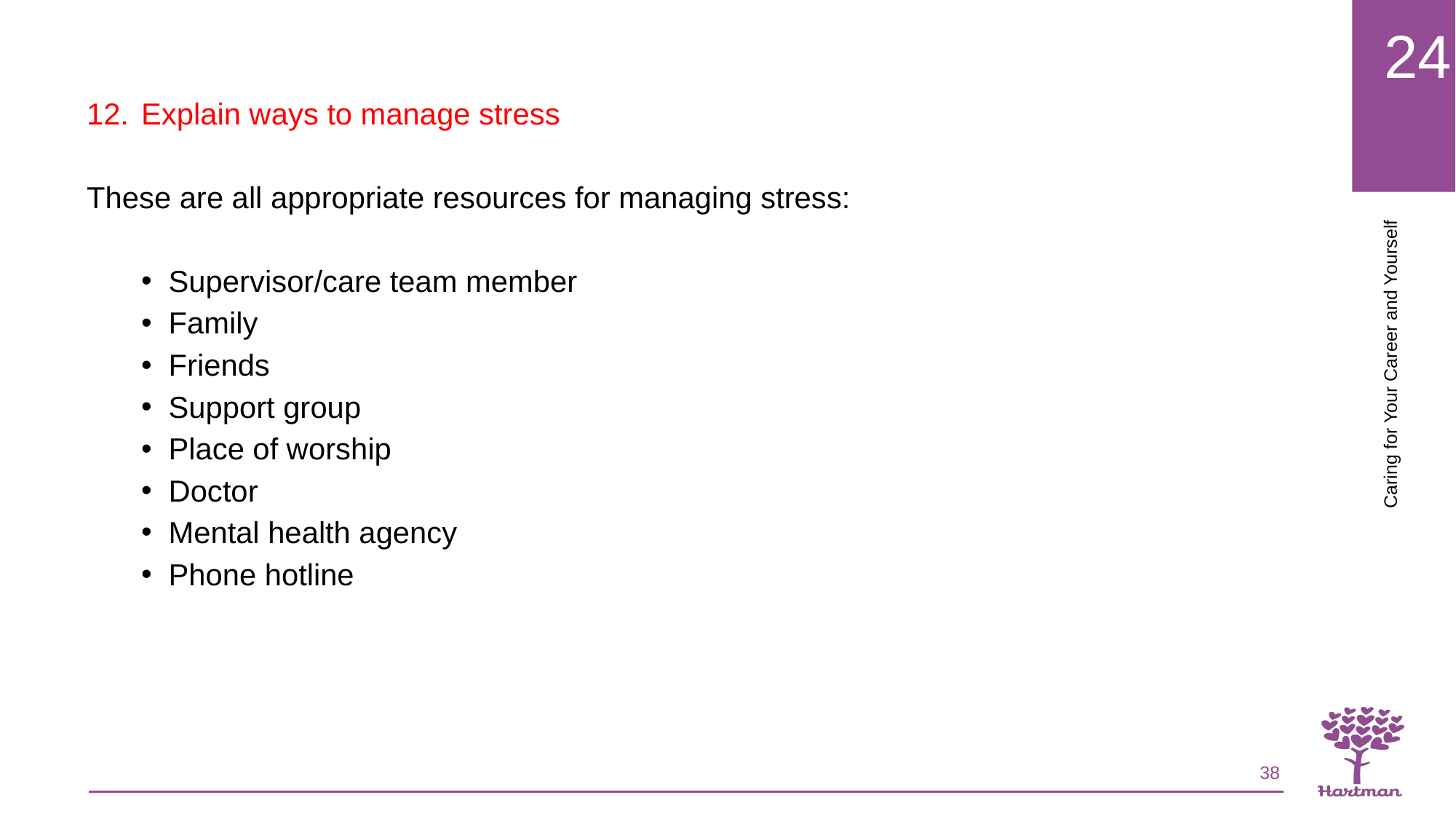

Explain ways to manage stress

These are all appropriate resources for managing stress:

Supervisor/care team member
Family
Friends
Support group
Place of worship
Doctor
Mental health agency
Phone hotline

38